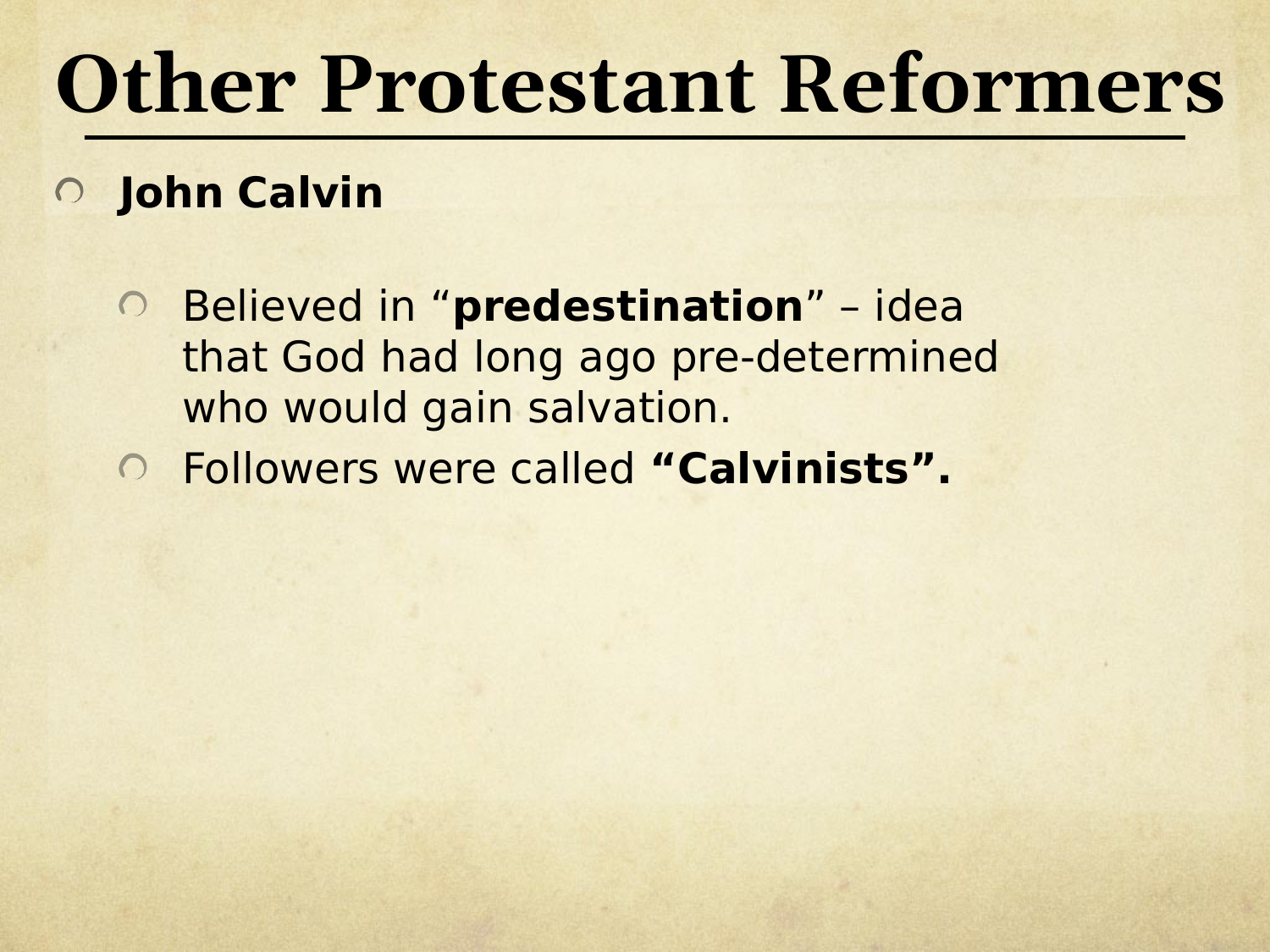

# Other Protestant Reformers

John Calvin

Believed in “predestination” – idea that God had long ago pre-determined who would gain salvation.
Followers were called “Calvinists”.